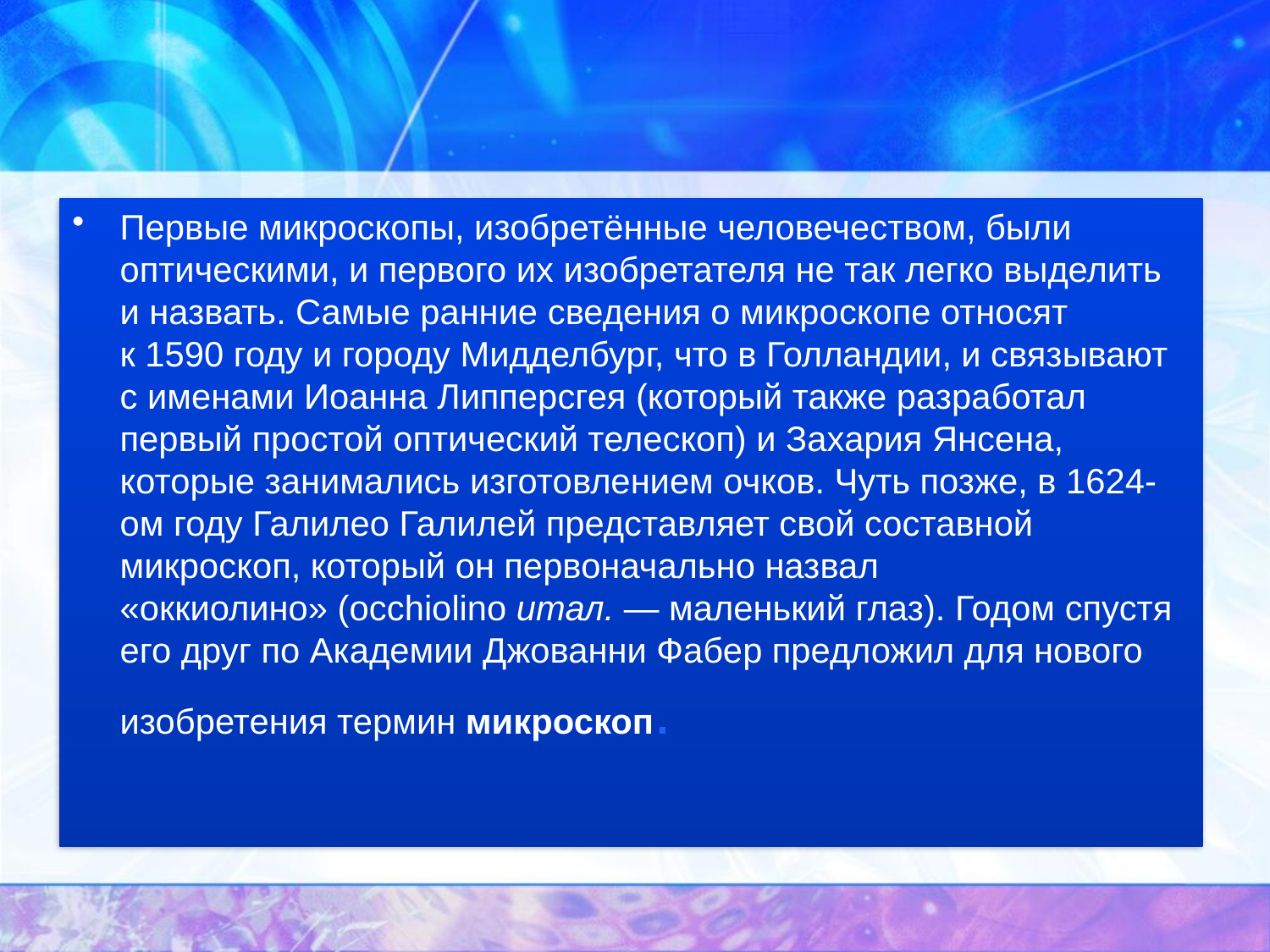

Первые микроскопы, изобретённые человечеством, были оптическими, и первого их изобретателя не так легко выделить и назвать. Самые ранние сведения о микроскопе относят к 1590 году и городу Мидделбург, что в Голландии, и связывают с именами Иоанна Липперсгея (который также разработал первый простой оптический телескоп) и Захария Янсена, которые занимались изготовлением очков. Чуть позже, в 1624-ом году Галилео Галилей представляет свой составной микроскоп, который он первоначально назвал «оккиолино» (occhiolino итал. — маленький глаз). Годом спустя его друг по Академии Джованни Фабер предложил для нового изобретения термин микроскоп.